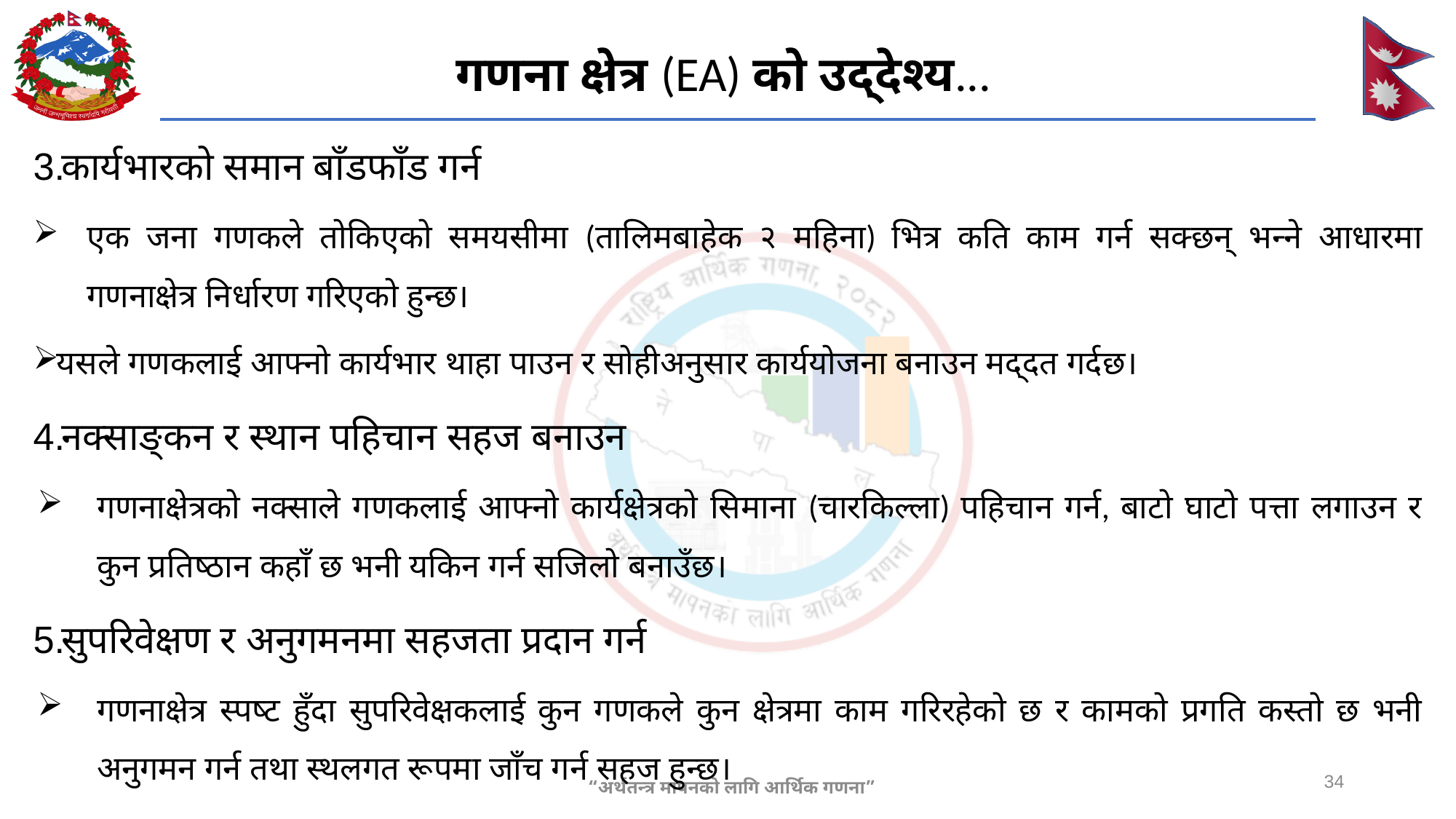

# गणना क्षेत्र (EA) को उद्देश्य...
कार्यभारको समान बाँडफाँड गर्न
एक जना गणकले तोकिएको समयसीमा (तालिमबाहेक २ महिना) भित्र कति काम गर्न सक्छन् भन्ने आधारमा गणनाक्षेत्र निर्धारण गरिएको हुन्छ।
यसले गणकलाई आफ्नो कार्यभार थाहा पाउन र सोहीअनुसार कार्ययोजना बनाउन मद्दत गर्दछ।
नक्साङ्कन र स्थान पहिचान सहज बनाउन
गणनाक्षेत्रको नक्साले गणकलाई आफ्नो कार्यक्षेत्रको सिमाना (चारकिल्ला) पहिचान गर्न, बाटो घाटो पत्ता लगाउन र कुन प्रतिष्ठान कहाँ छ भनी यकिन गर्न सजिलो बनाउँछ।
सुपरिवेक्षण र अनुगमनमा सहजता प्रदान गर्न
गणनाक्षेत्र स्पष्ट हुँदा सुपरिवेक्षकलाई कुन गणकले कुन क्षेत्रमा काम गरिरहेको छ र कामको प्रगति कस्तो छ भनी अनुगमन गर्न तथा स्थलगत रूपमा जाँच गर्न सहज हुन्छ।
34
“अर्थतन्त्र मापनको लागि आर्थिक गणना”